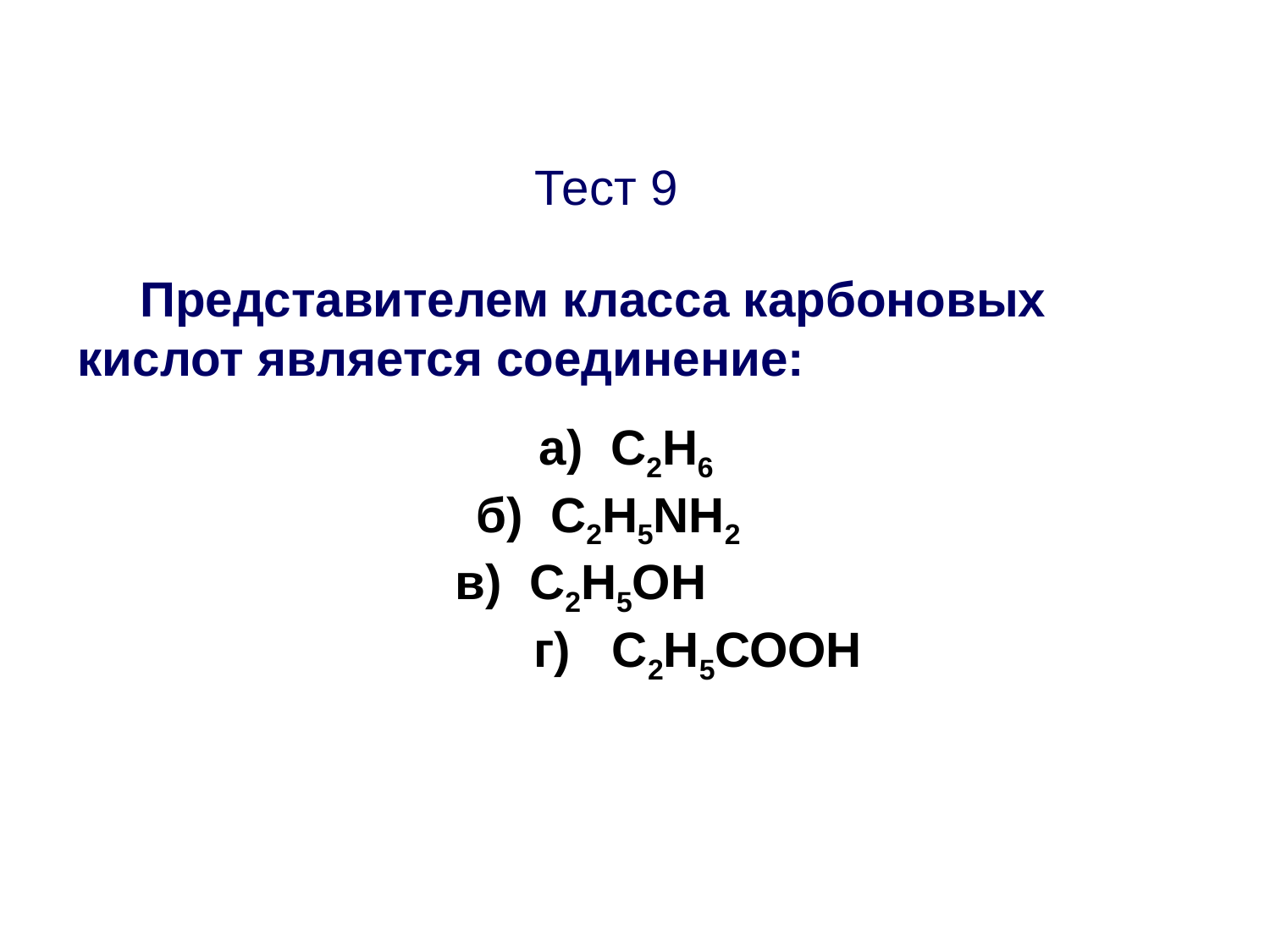

# Тест 9
Представителем класса карбоновых кислот является соединение:
                             а)  C2H6
 б)  C2H5NH2
в)  C2H5ОН
      г)   C2H5СООН